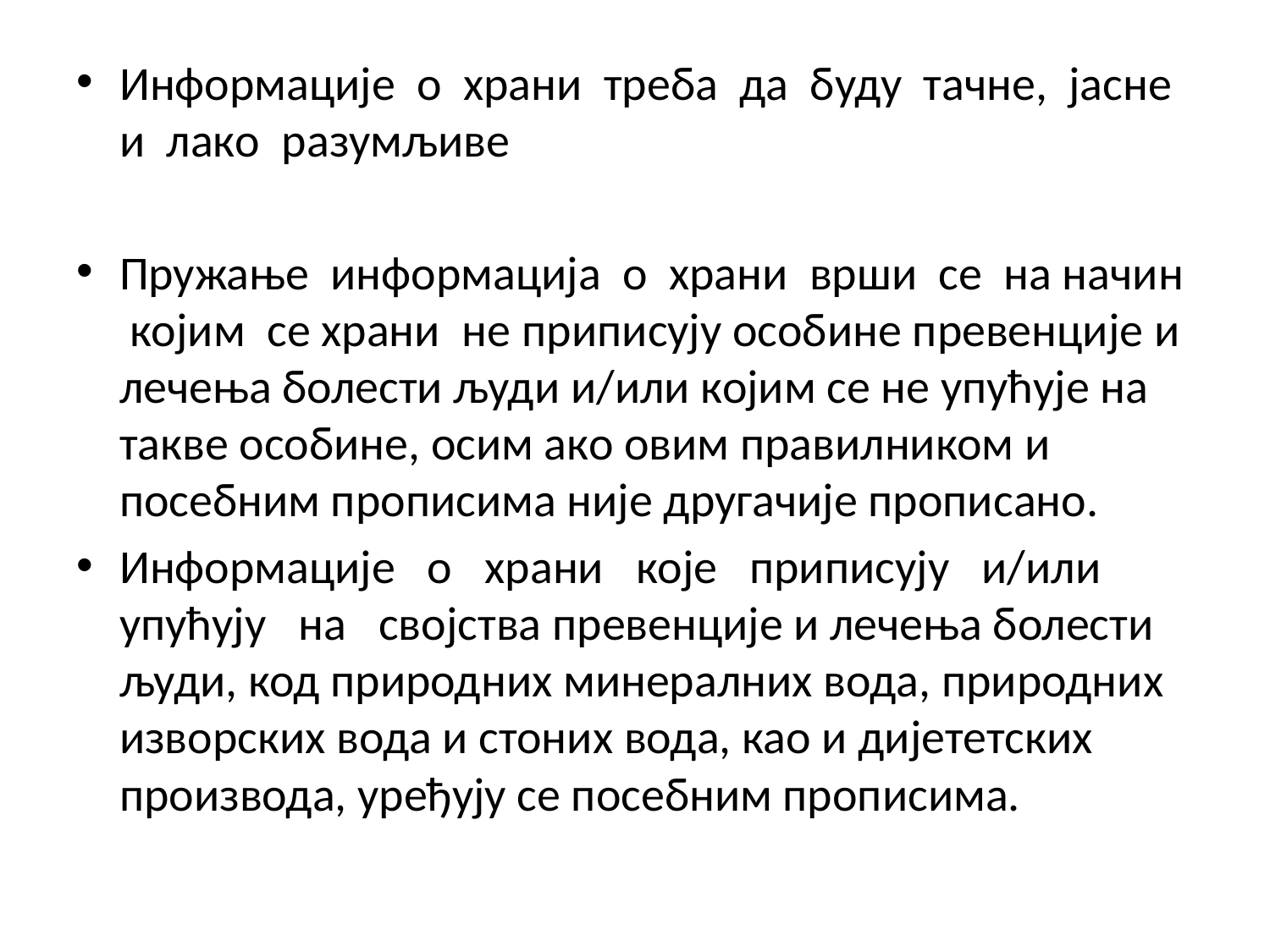

Инфoрмaциje  o  хрaни  треба  да  буду  тачнe,  jaснe  и  лaкo  рaзумљивe

Пружање  информација  о  храни  врши  се  на начин  којим  се храни  не приписују особине превенције и лечења болести људи и/или којим се не упућује на такве особине, осим ако овим правилником и посебним прописима није другачије прописано.
Информације   о   храни   које   приписују   и/или   упућују   на   својства превенције и лечења болести људи, код природних минералних вода, природних изворских вода и стоних вода, као и дијететских производа, уређују се посебним прописима.